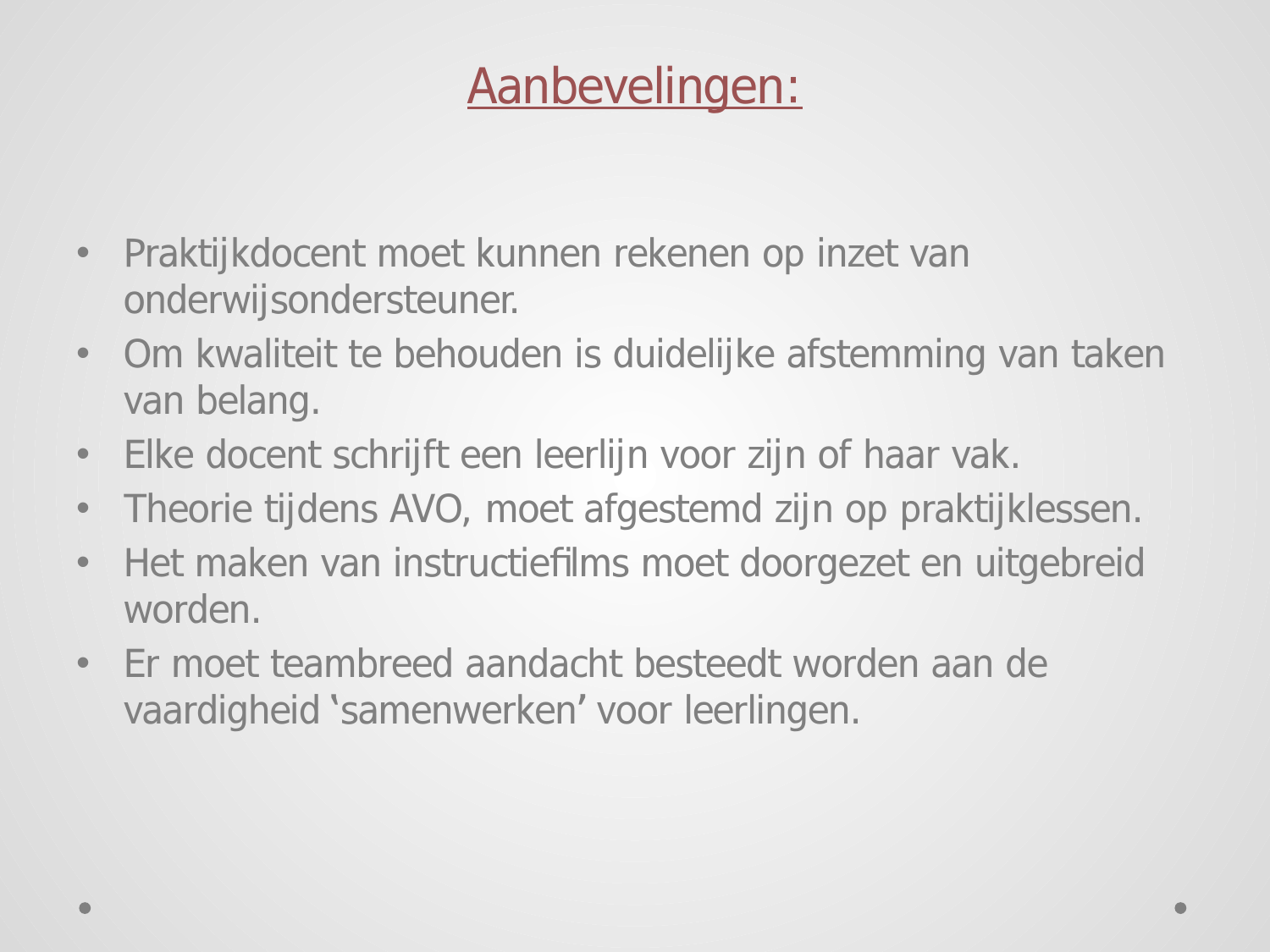

# Aanbevelingen:
Praktijkdocent moet kunnen rekenen op inzet van onderwijsondersteuner.
Om kwaliteit te behouden is duidelijke afstemming van taken van belang.
Elke docent schrijft een leerlijn voor zijn of haar vak.
Theorie tijdens AVO, moet afgestemd zijn op praktijklessen.
Het maken van instructiefilms moet doorgezet en uitgebreid worden.
Er moet teambreed aandacht besteedt worden aan de vaardigheid ‘samenwerken’ voor leerlingen.